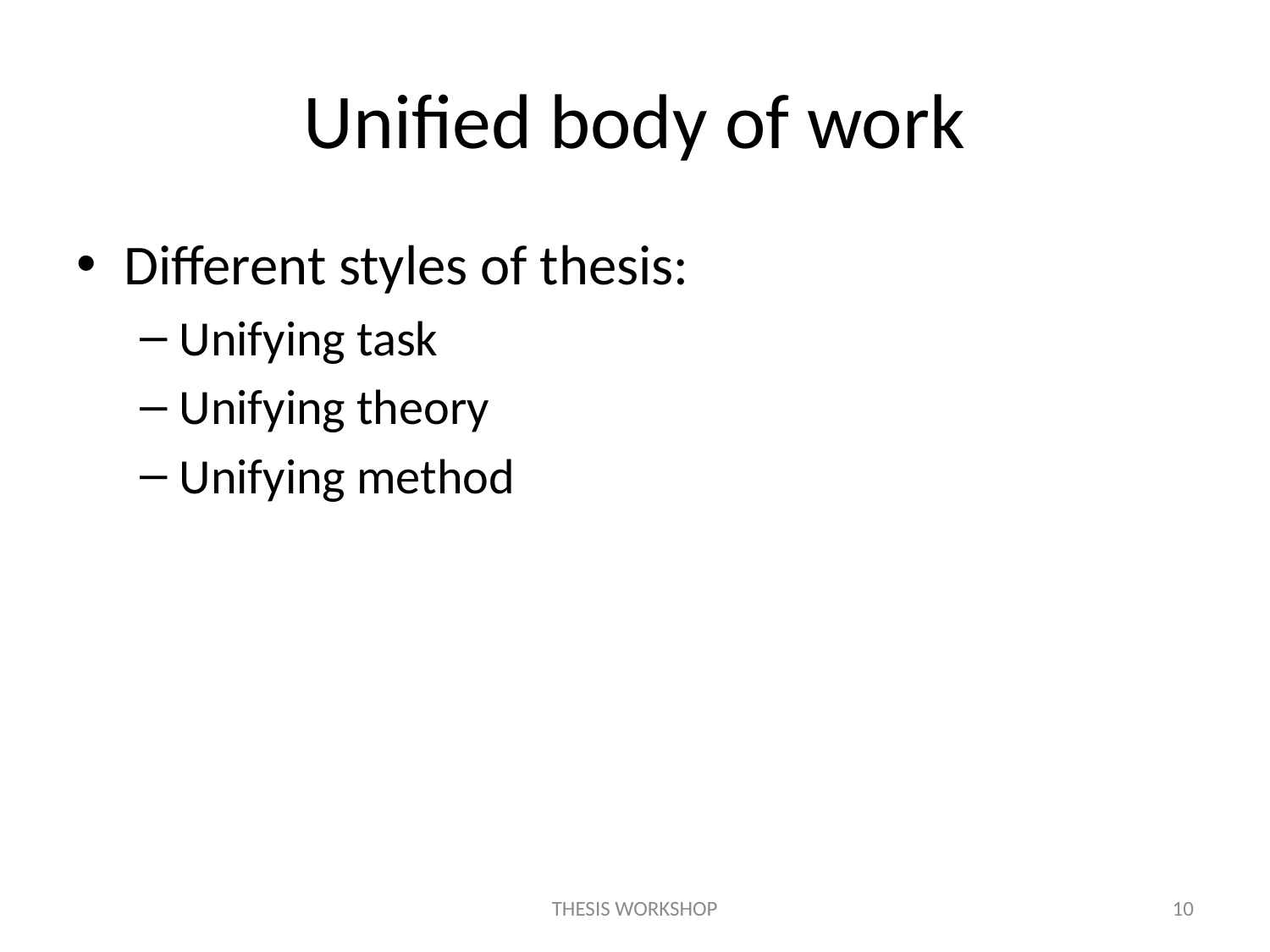

# Unified body of work
Different styles of thesis:
Unifying task
Unifying theory
Unifying method

THESIS WORKSHOP
10